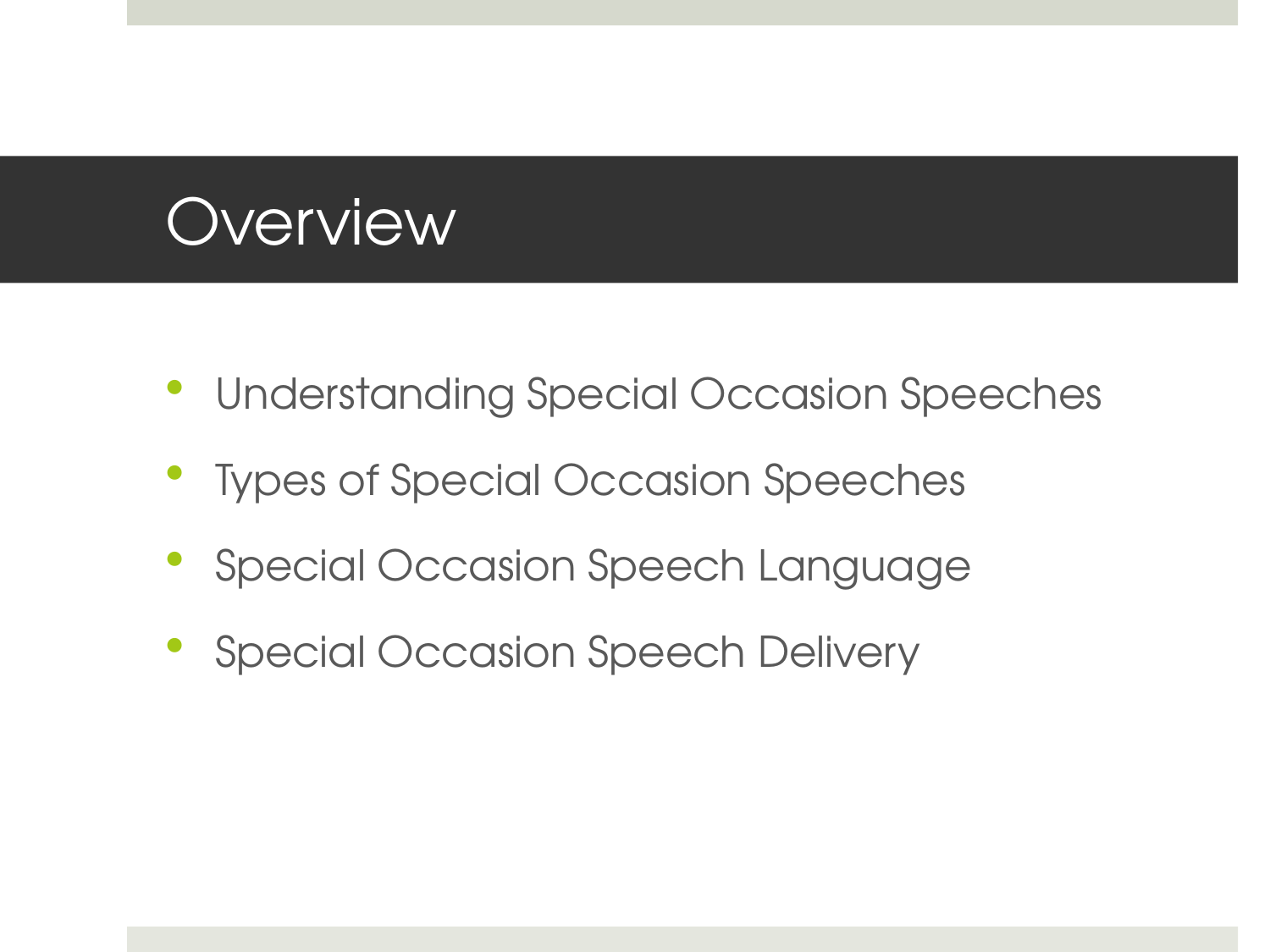

# Overview
Understanding Special Occasion Speeches
Types of Special Occasion Speeches
Special Occasion Speech Language
Special Occasion Speech Delivery